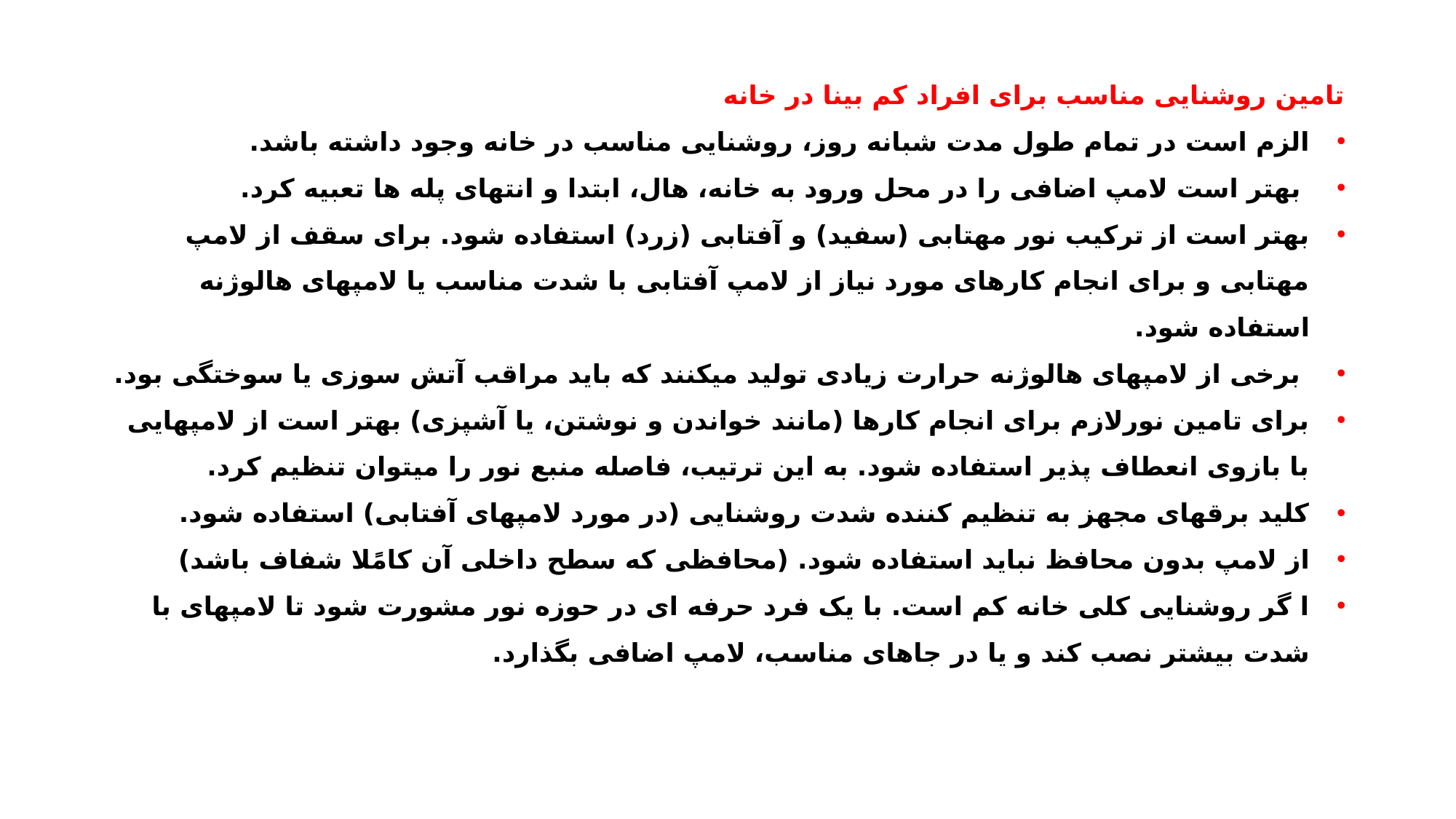

تامین روشنایی مناسب برای افراد کم بینا در خانه
الزم است در تمام طول مدت شبانه روز، روشنایی مناسب در خانه وجود داشته باشد.
 بهتر است لامپ اضافی را در محل ورود به خانه، هال، ابتدا و انتهای پله ها تعبیه کرد.
بهتر است از ترکیب نور مهتابی (سفید) و آفتابی (زرد) استفاده شود. برای سقف از لامپ مهتابی و برای انجام کارهای مورد نیاز از لامپ آفتابی با شدت مناسب یا لامپهای هالوژنه استفاده شود.
 برخی از لامپهای هالوژنه حرارت زیادی تولید میکنند که باید مراقب آتش سوزی یا سوختگی بود.
برای تامین نورلازم برای انجام کارها (مانند خواندن و نوشتن، یا آشپزی) بهتر است از لامپهایی با بازوی انعطاف پذیر استفاده شود. به این ترتیب، فاصله منبع نور را میتوان تنظیم کرد.
کلید برقهای مجهز به تنظیم کننده شدت روشنایی (در مورد لامپهای آفتابی) استفاده شود.
از لامپ بدون محافظ نباید استفاده شود. (محافظی که سطح داخلی آن کامًلا شفاف باشد)
ا گر روشنایی کلی خانه کم است. با یک فرد حرفه ای در حوزه نور مشورت شود تا لامپهای با شدت بیشتر نصب کند و یا در جاهای مناسب، لامپ اضافی بگذارد.